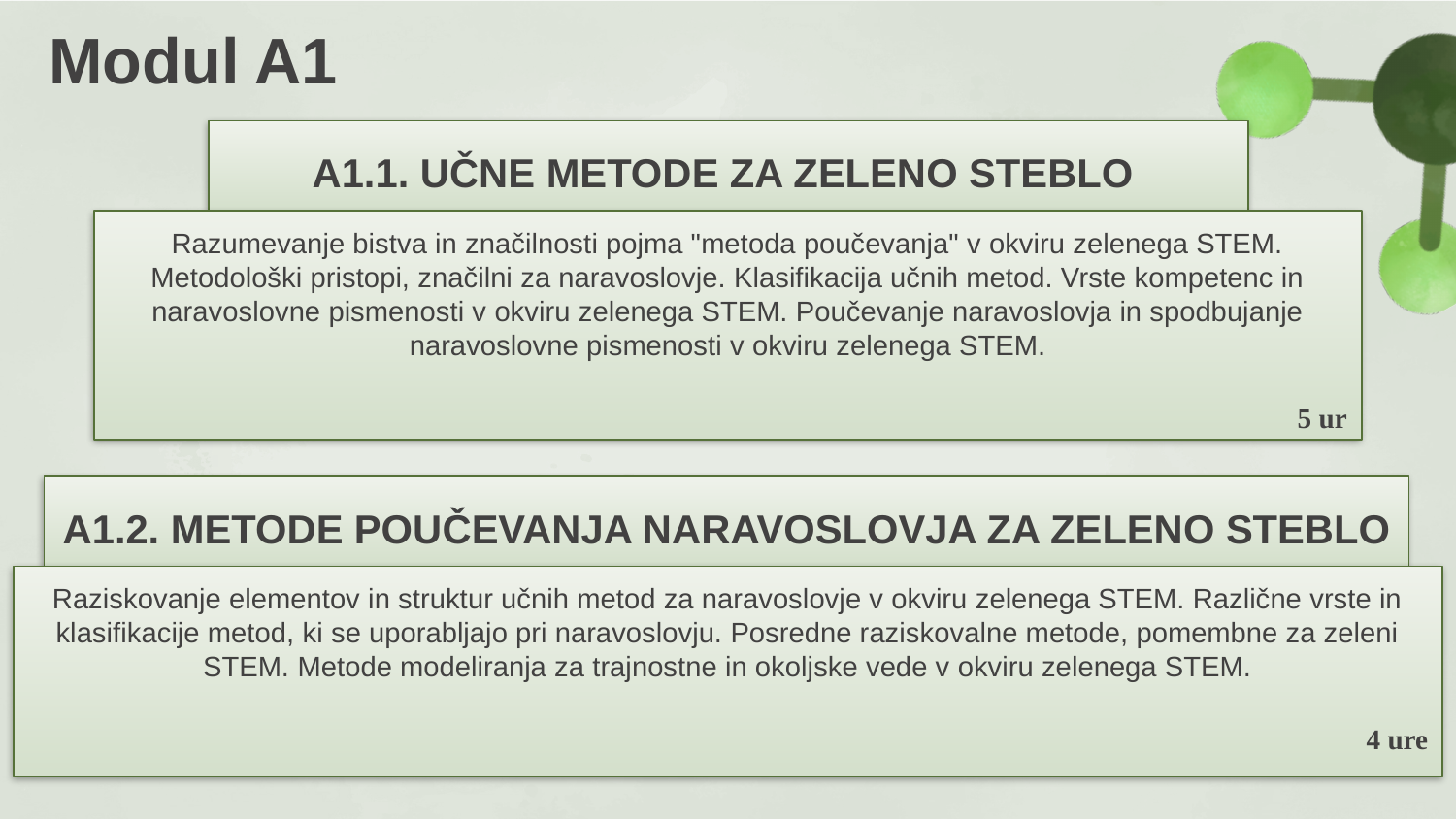

# Modul A1
A1.1. UČNE METODE ZA ZELENO STEBLO
Razumevanje bistva in značilnosti pojma "metoda poučevanja" v okviru zelenega STEM. Metodološki pristopi, značilni za naravoslovje. Klasifikacija učnih metod. Vrste kompetenc in naravoslovne pismenosti v okviru zelenega STEM. Poučevanje naravoslovja in spodbujanje naravoslovne pismenosti v okviru zelenega STEM.

5 ur
A1.2. METODE POUČEVANJA NARAVOSLOVJA ZA ZELENO STEBLO
Raziskovanje elementov in struktur učnih metod za naravoslovje v okviru zelenega STEM. Različne vrste in klasifikacije metod, ki se uporabljajo pri naravoslovju. Posredne raziskovalne metode, pomembne za zeleni STEM. Metode modeliranja za trajnostne in okoljske vede v okviru zelenega STEM.

4 ure